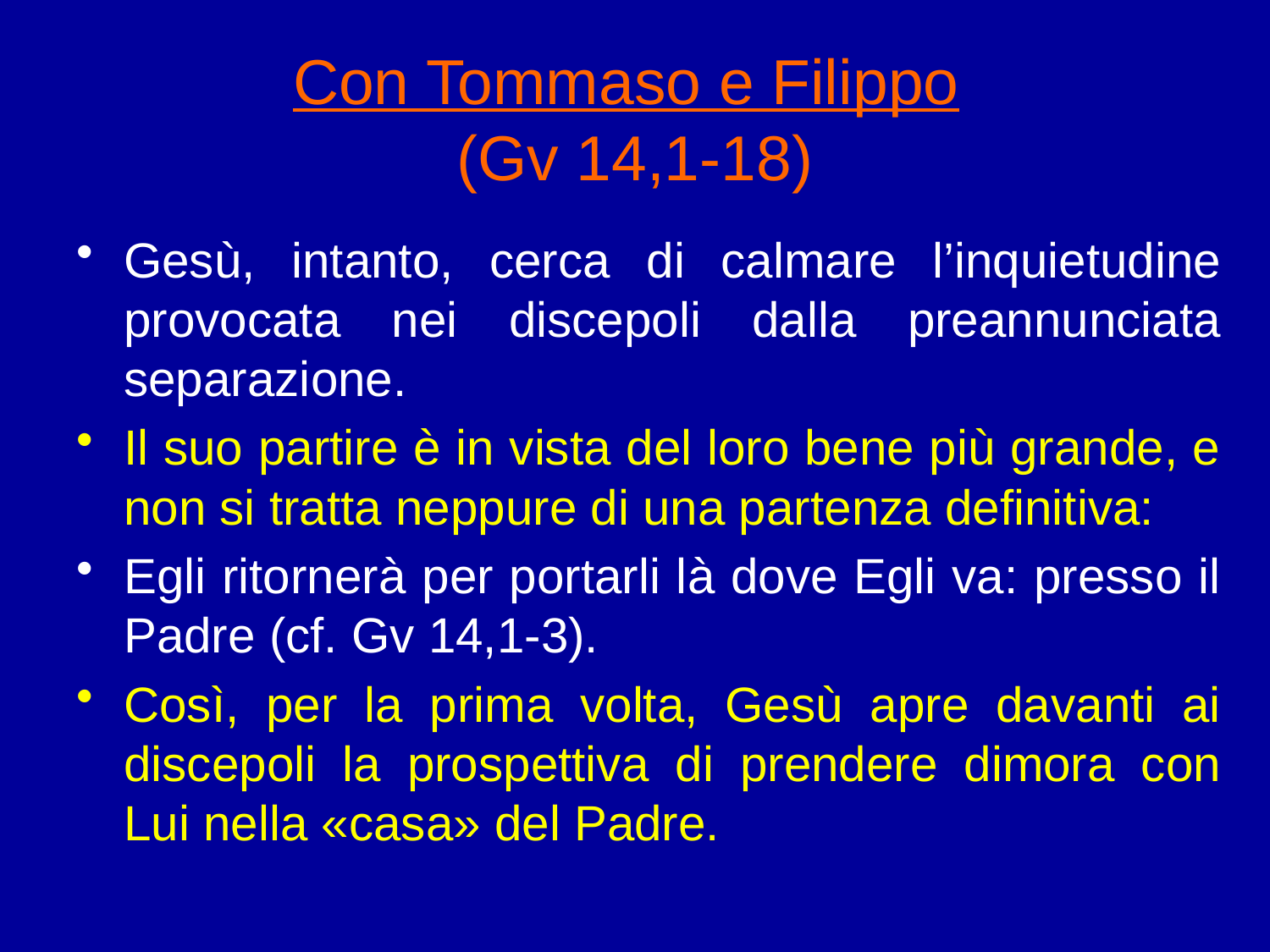

# Con Tommaso e Filippo (Gv 14,1-18)
Gesù, intanto, cerca di calmare l’inquietudine provocata nei discepoli dalla preannunciata separazione.
Il suo partire è in vista del loro bene più grande, e non si tratta neppure di una partenza definitiva:
Egli ritornerà per portarli là dove Egli va: presso il Padre (cf. Gv 14,1-3).
Così, per la prima volta, Gesù apre davanti ai discepoli la prospettiva di prendere dimora con Lui nella «casa» del Padre.